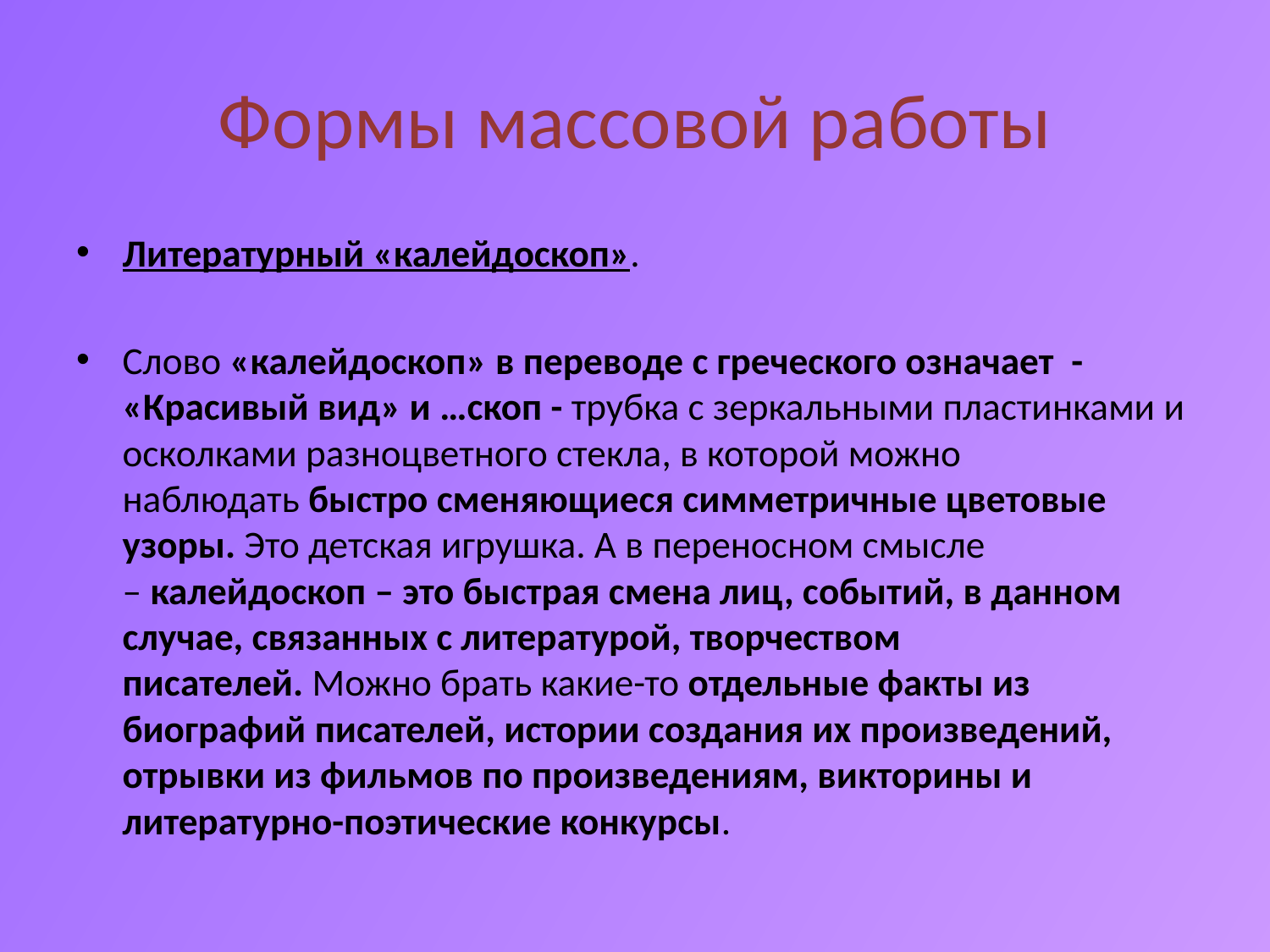

# Формы массовой работы
Литературный «калейдоскоп».

Слово «калейдоскоп» в переводе с греческого означает  - «Красивый вид» и …скоп - трубка с зеркальными пластинками и осколками разноцветного стекла, в которой можно наблюдать быстро сменяющиеся симметричные цветовые узоры. Это детская игрушка. А в переносном смысле – калейдоскоп – это быстрая смена лиц, событий, в данном случае, связанных с литературой, творчеством писателей. Можно брать какие-то отдельные факты из биографий писателей, истории создания их произведений, отрывки из фильмов по произведениям, викторины и литературно-поэтические конкурсы.